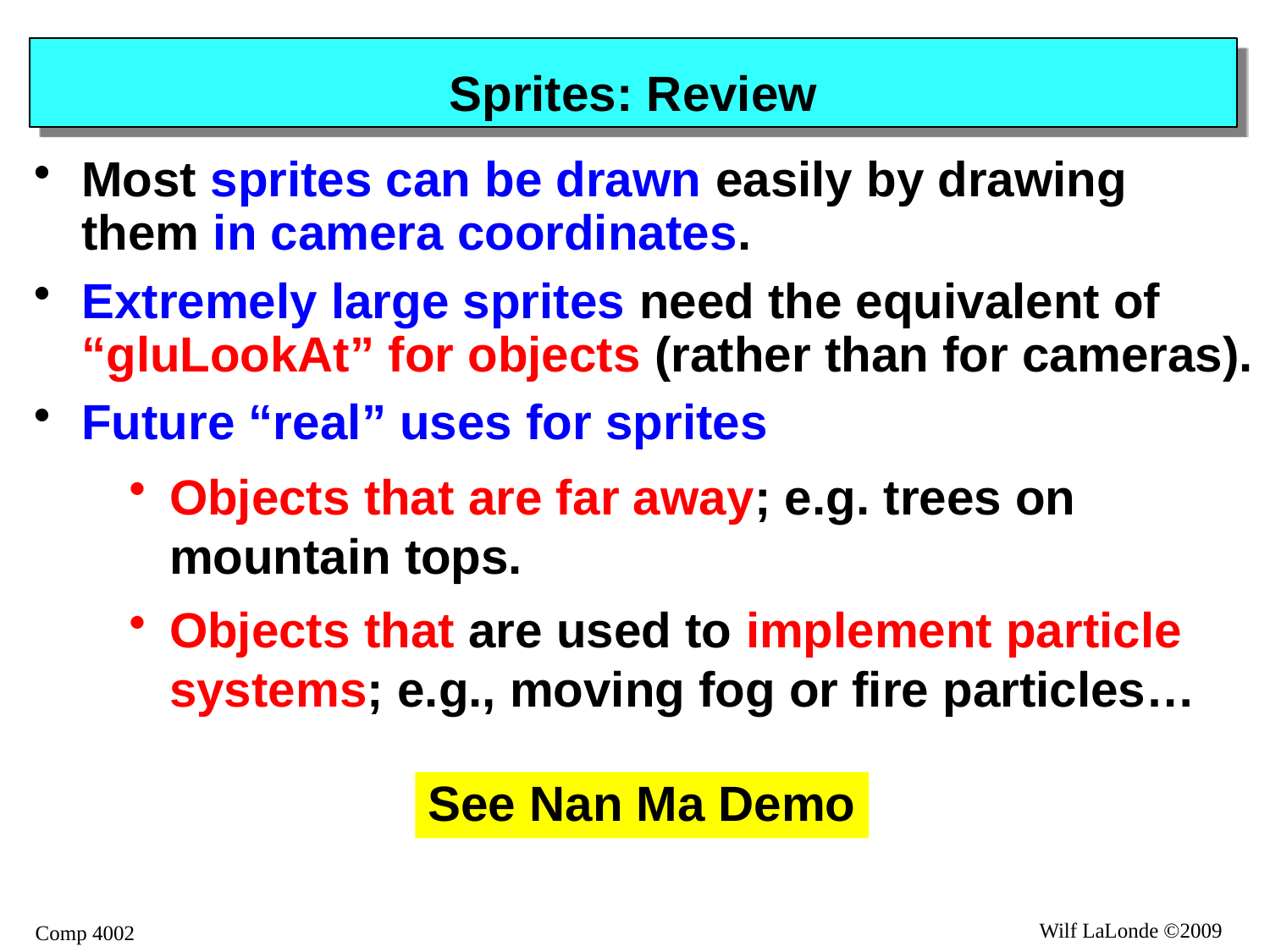

# Sprites: Review
Most sprites can be drawn easily by drawing them in camera coordinates.
Extremely large sprites need the equivalent of “gluLookAt” for objects (rather than for cameras).
Future “real” uses for sprites
Objects that are far away; e.g. trees on mountain tops.
Objects that are used to implement particle systems; e.g., moving fog or fire particles…
See Nan Ma Demo